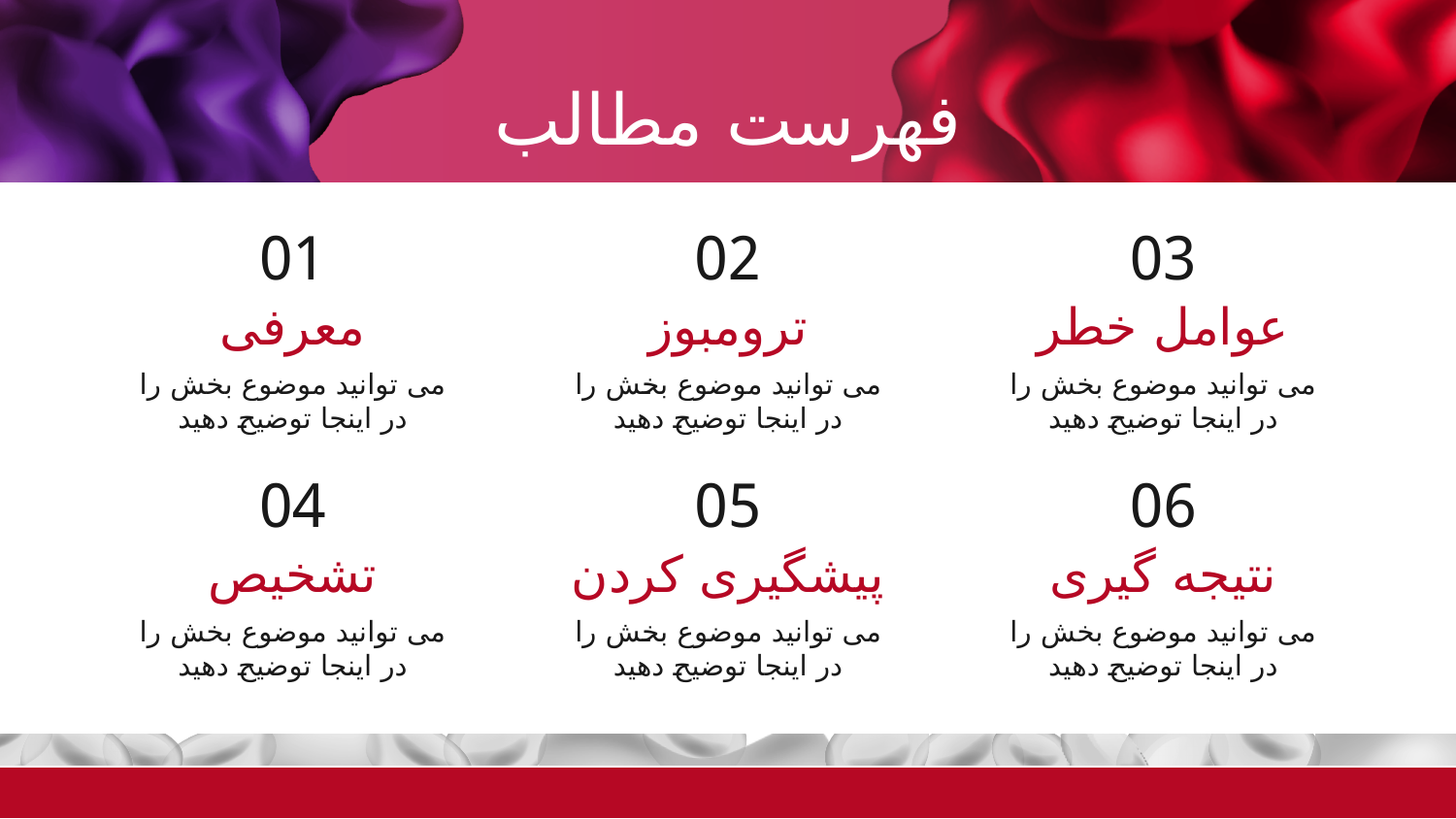

فهرست مطالب
01
02
03
# معرفی
ترومبوز
عوامل خطر
می توانید موضوع بخش را در اینجا توضیح دهید
می توانید موضوع بخش را در اینجا توضیح دهید
می توانید موضوع بخش را در اینجا توضیح دهید
04
05
06
تشخیص
پیشگیری کردن
نتیجه گیری
می توانید موضوع بخش را در اینجا توضیح دهید
می توانید موضوع بخش را در اینجا توضیح دهید
می توانید موضوع بخش را در اینجا توضیح دهید